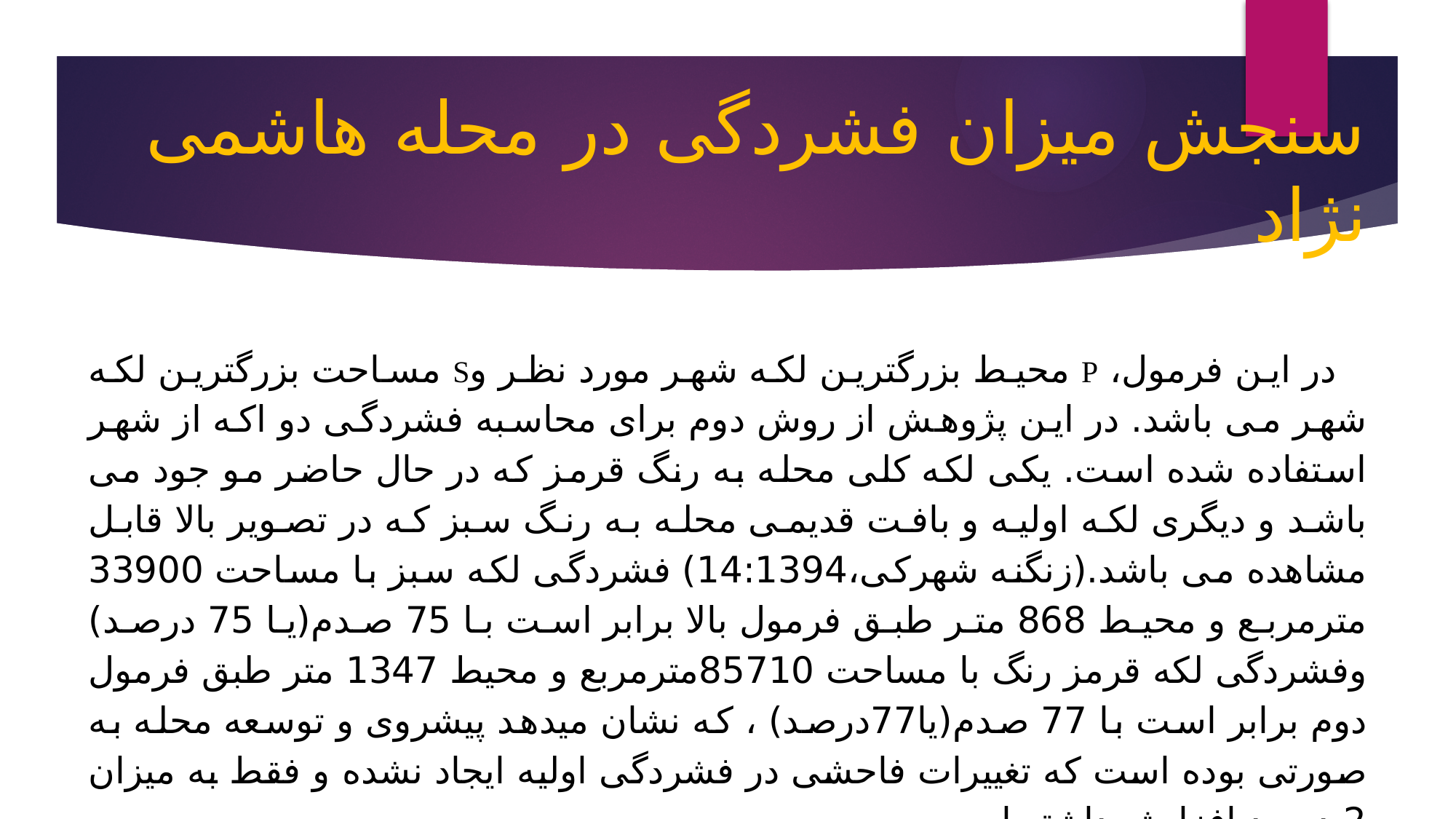

# سنجش میزان فشردگی در محله هاشمی نژاد
در این فرمول، P محیط بزرگترین لکه شهر مورد نظر وS مساحت بزرگترین لکه شهر می باشد. در این پژوهش از روش دوم برای محاسبه فشردگی دو اکه از شهر استفاده شده است. یکی لکه کلی محله به رنگ قرمز که در حال حاضر مو جود می باشد و دیگری لکه اولیه و بافت قدیمی محله به رنگ سبز که در تصویر بالا قابل مشاهده می باشد.(زنگنه شهرکی،14:1394) فشردگی لکه سبز با مساحت 33900 مترمربع و محیط 868 متر طبق فرمول بالا برابر است با 75 صدم(یا 75 درصد) وفشردگی لکه قرمز رنگ با مساحت 85710مترمربع و محیط 1347 متر طبق فرمول دوم برابر است با 77 صدم(یا77درصد) ، که نشان میدهد پیشروی و توسعه محله به صورتی بوده است که تغییرات فاحشی در فشردگی اولیه ایجاد نشده و فقط به میزان 2 درصد افزایش داشته است.